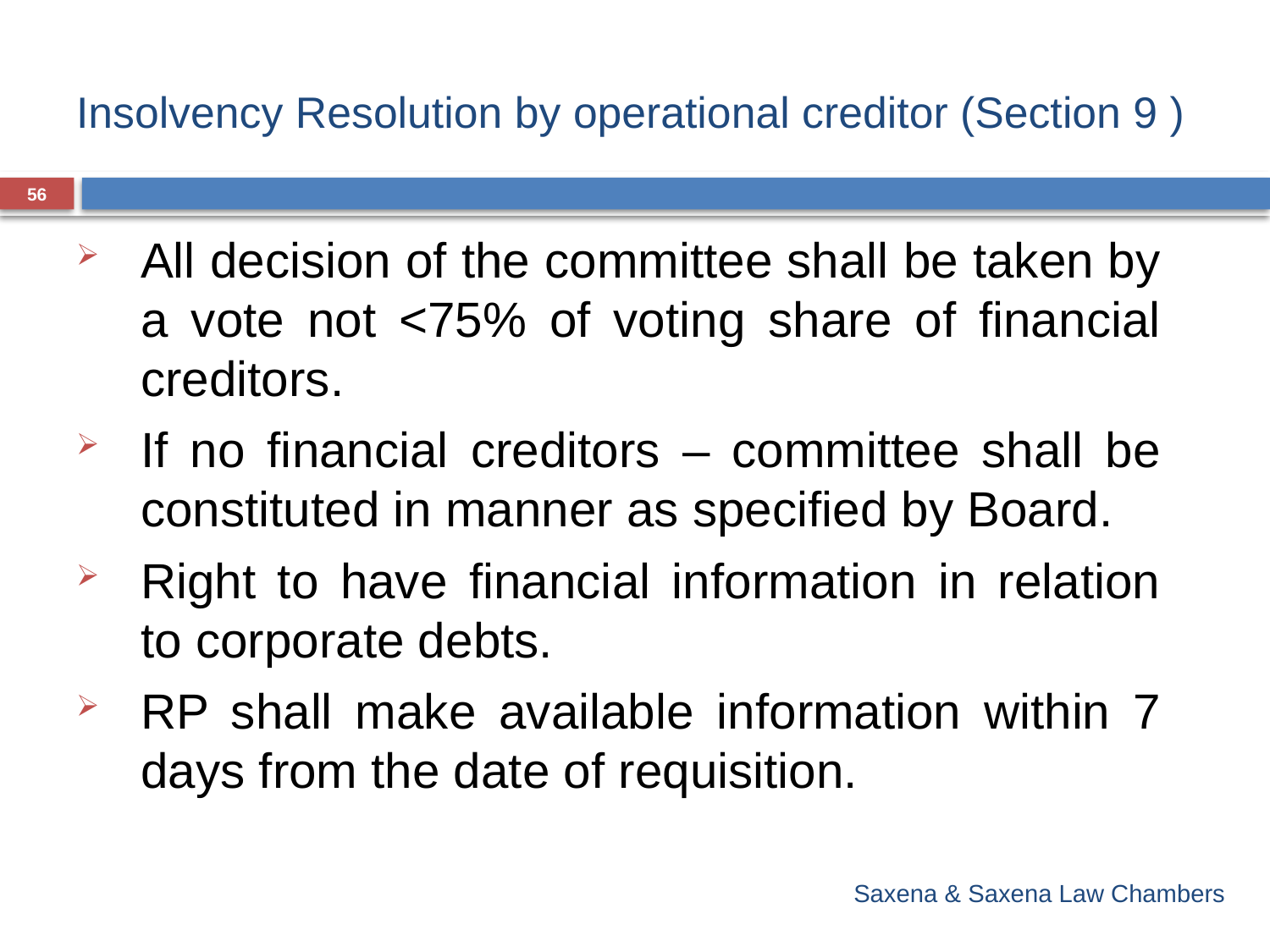

# Insolvency Resolution by operational creditor (Section 9 )
56
All decision of the committee shall be taken by a vote not <75% of voting share of financial creditors.
If no financial creditors – committee shall be constituted in manner as specified by Board.
Right to have financial information in relation to corporate debts.
RP shall make available information within 7 days from the date of requisition.

Saxena & Saxena Law Chambers